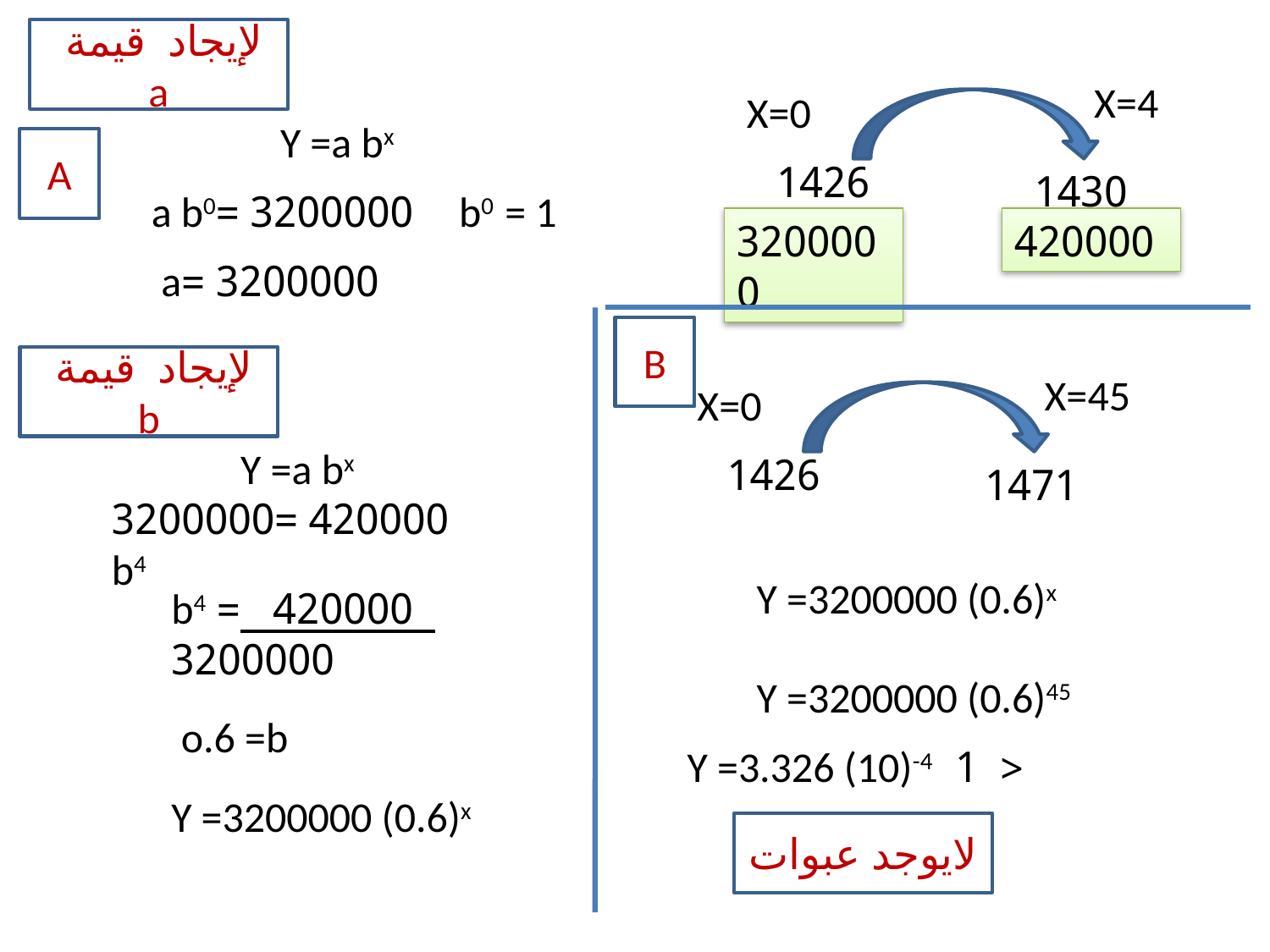

لإيجاد  قيمة  a
X=4
X=0

Y =a bx
A
1426
1430
3200000 =a b0
b0  = 1
3200000
420000
3200000 =a
B
لإيجاد  قيمة  b
X=45
X=0

Y =a bx
1426
1471
420000 =3200000 b4
Y =3200000 (0.6)x
  420000   = b4
3200000
Y =3200000 (0.6)45
o.6 =b
Y =3.326 (10)-4
<  1
Y =3200000 (0.6)x
لايوجد عبوات